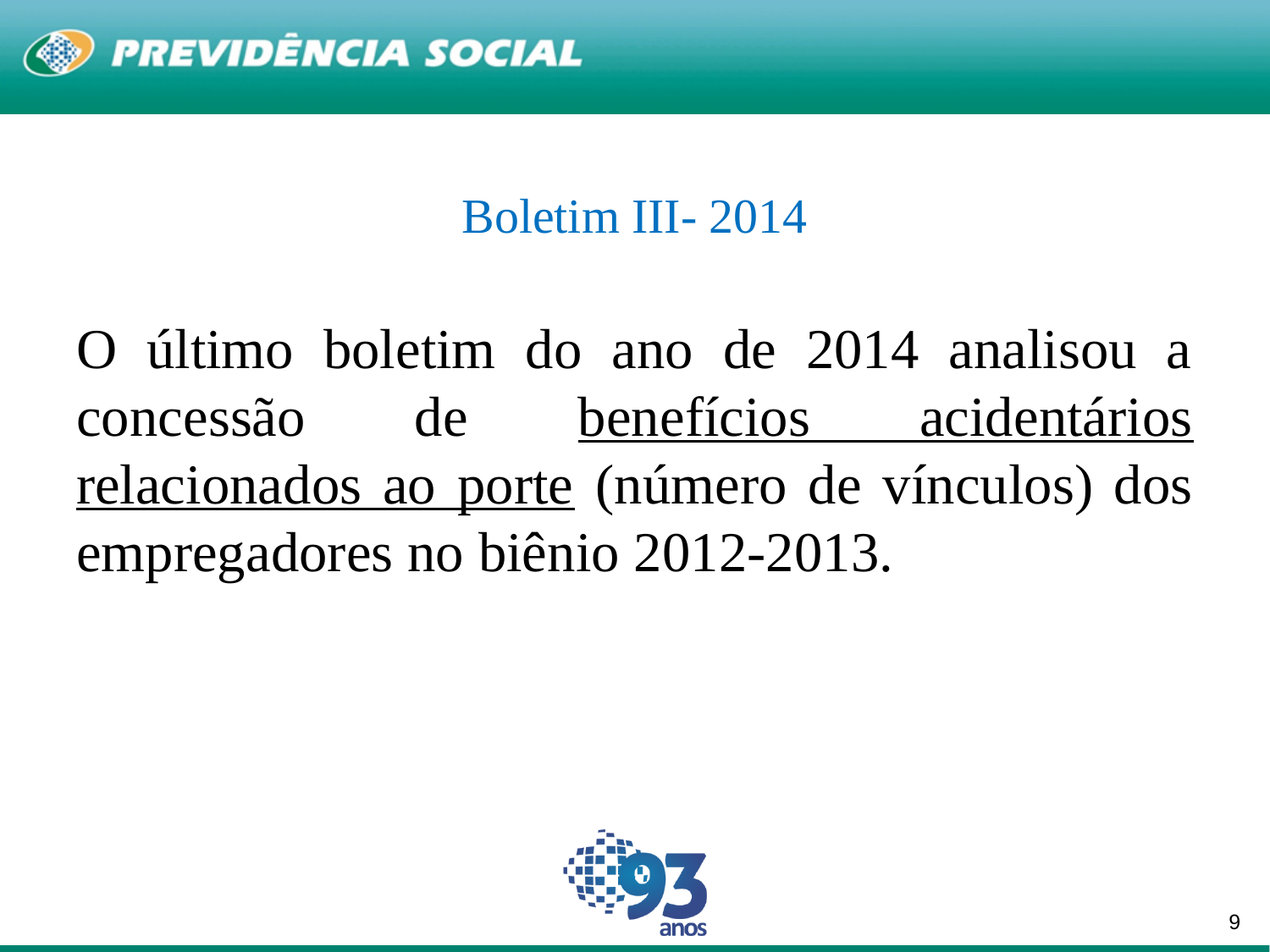

# Boletim III- 2014
O último boletim do ano de 2014 analisou a concessão de benefícios acidentários relacionados ao porte (número de vínculos) dos empregadores no biênio 2012-2013.